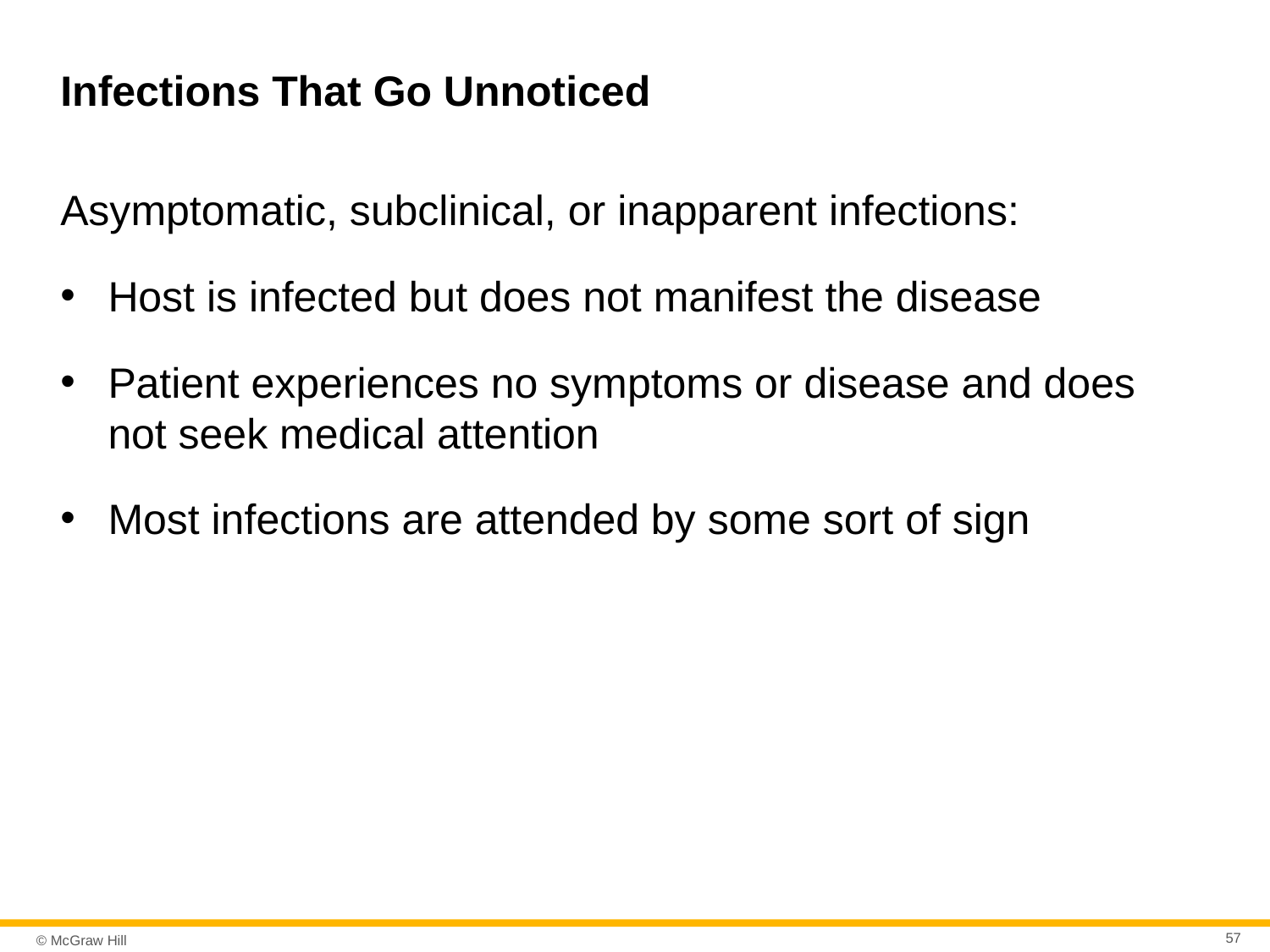

# Infections That Go Unnoticed
Asymptomatic, subclinical, or inapparent infections:
Host is infected but does not manifest the disease
Patient experiences no symptoms or disease and does not seek medical attention
Most infections are attended by some sort of sign